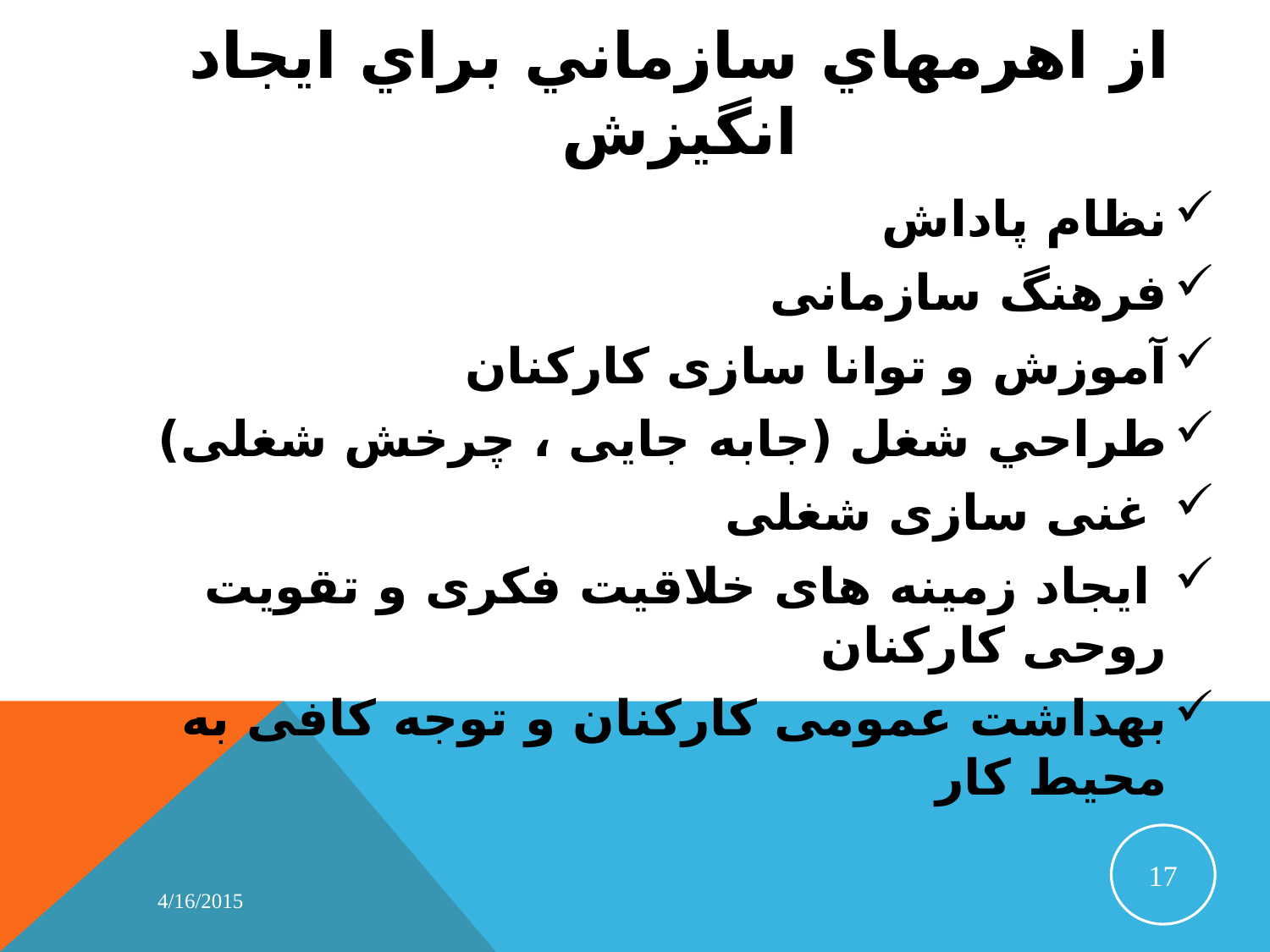

# از اهرمهاي سازماني براي ايجاد انگيزش
نظام پاداش
فرهنگ سازمانی
آموزش و توانا سازی کارکنان
طراحي شغل (جابه جایی ، چرخش شغلی)
 غنی سازی شغلی
 ایجاد زمینه های خلاقیت فکری و تقویت روحی کارکنان
بهداشت عمومی کارکنان و توجه کافی به محیط کار
17
4/16/2015